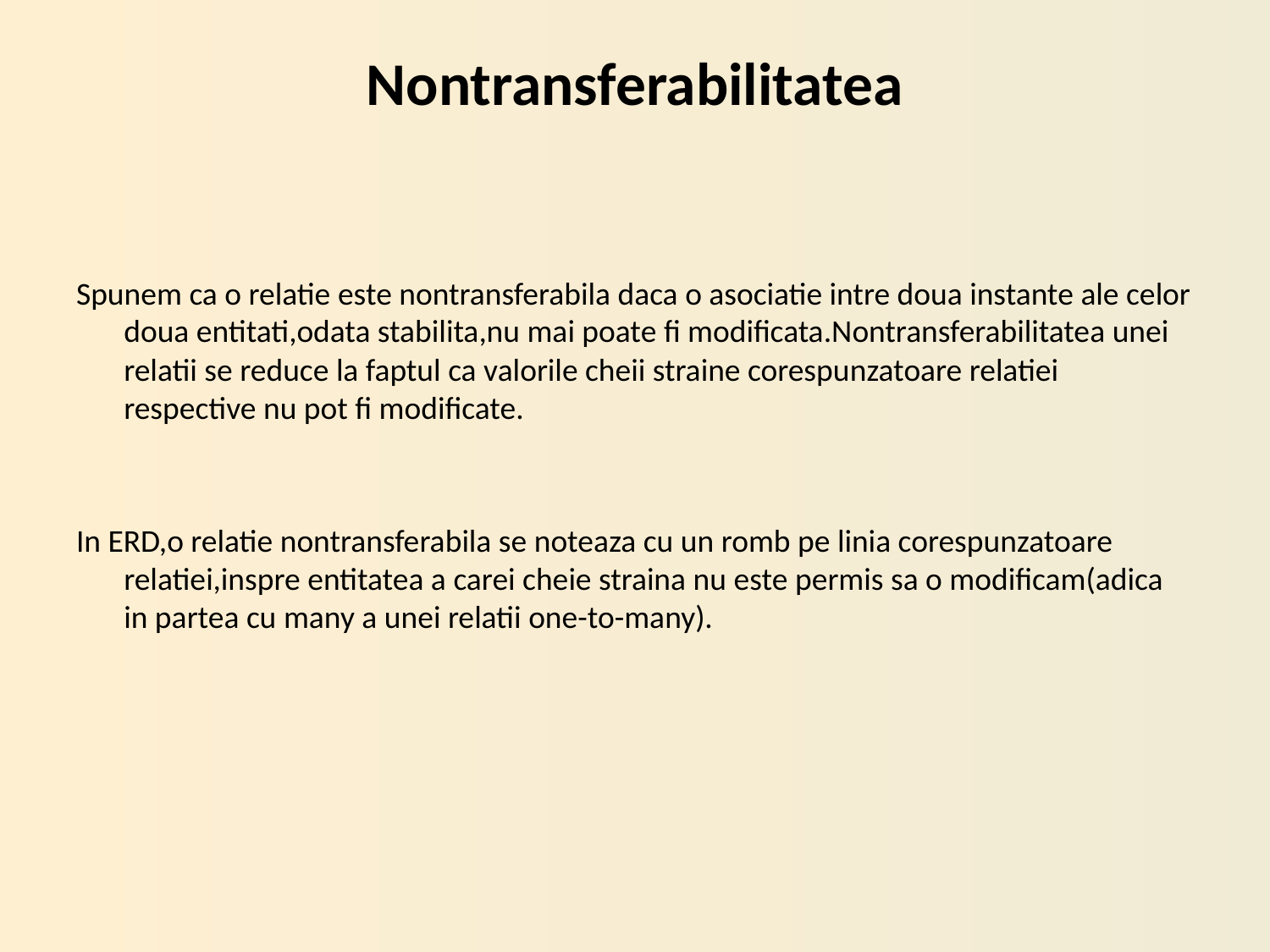

# Nontransferabilitatea

Spunem ca o relatie este nontransferabila daca o asociatie intre doua instante ale celor doua entitati,odata stabilita,nu mai poate fi modificata.Nontransferabilitatea unei relatii se reduce la faptul ca valorile cheii straine corespunzatoare relatiei respective nu pot fi modificate.

In ERD,o relatie nontransferabila se noteaza cu un romb pe linia corespunzatoare relatiei,inspre entitatea a carei cheie straina nu este permis sa o modificam(adica in partea cu many a unei relatii one-to-many).